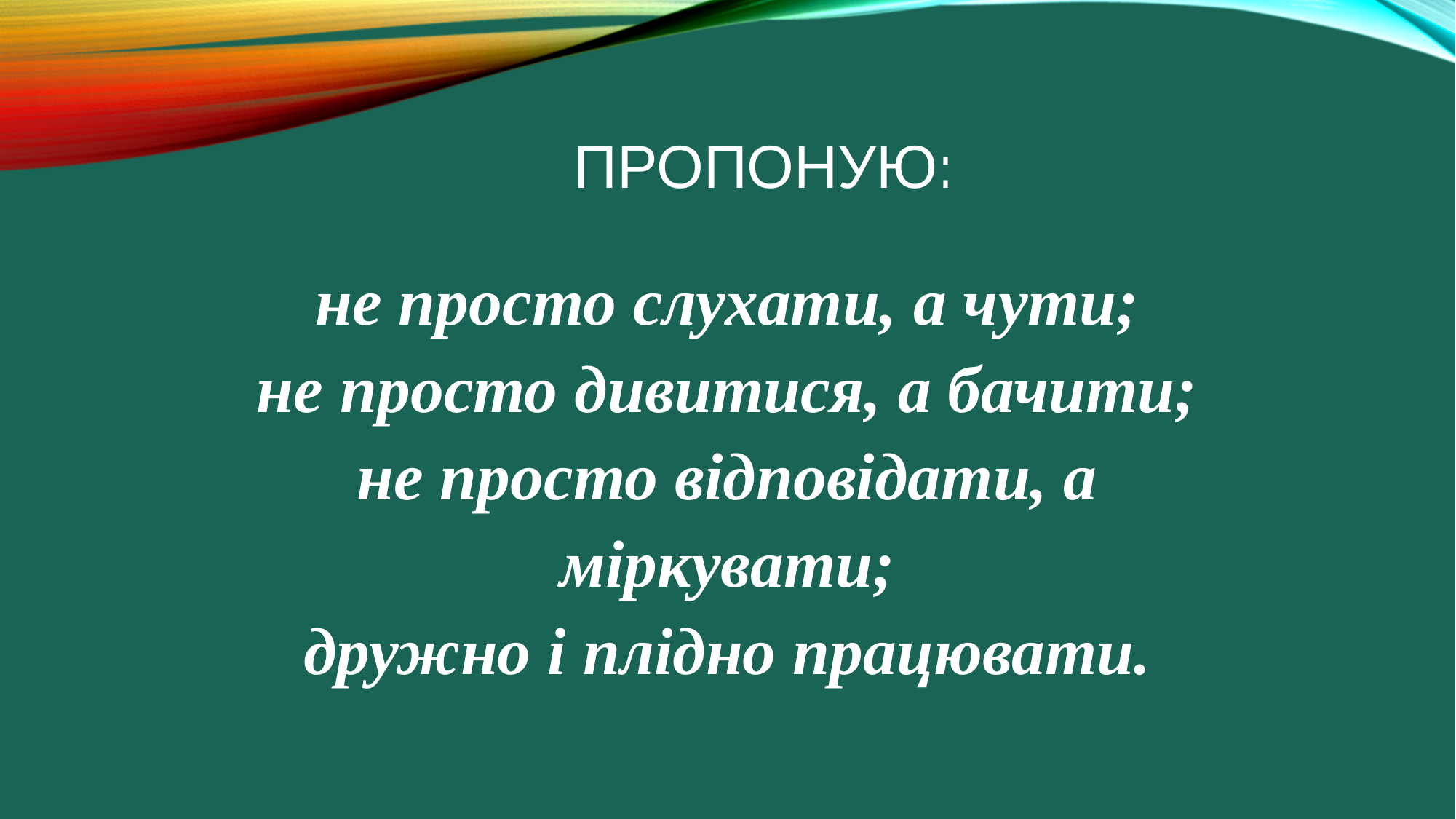

# Пропоную:
не просто слухати, а чути;
не просто дивитися, а бачити;
не просто відповідати, а
міркувати;
дружно і плідно працювати.